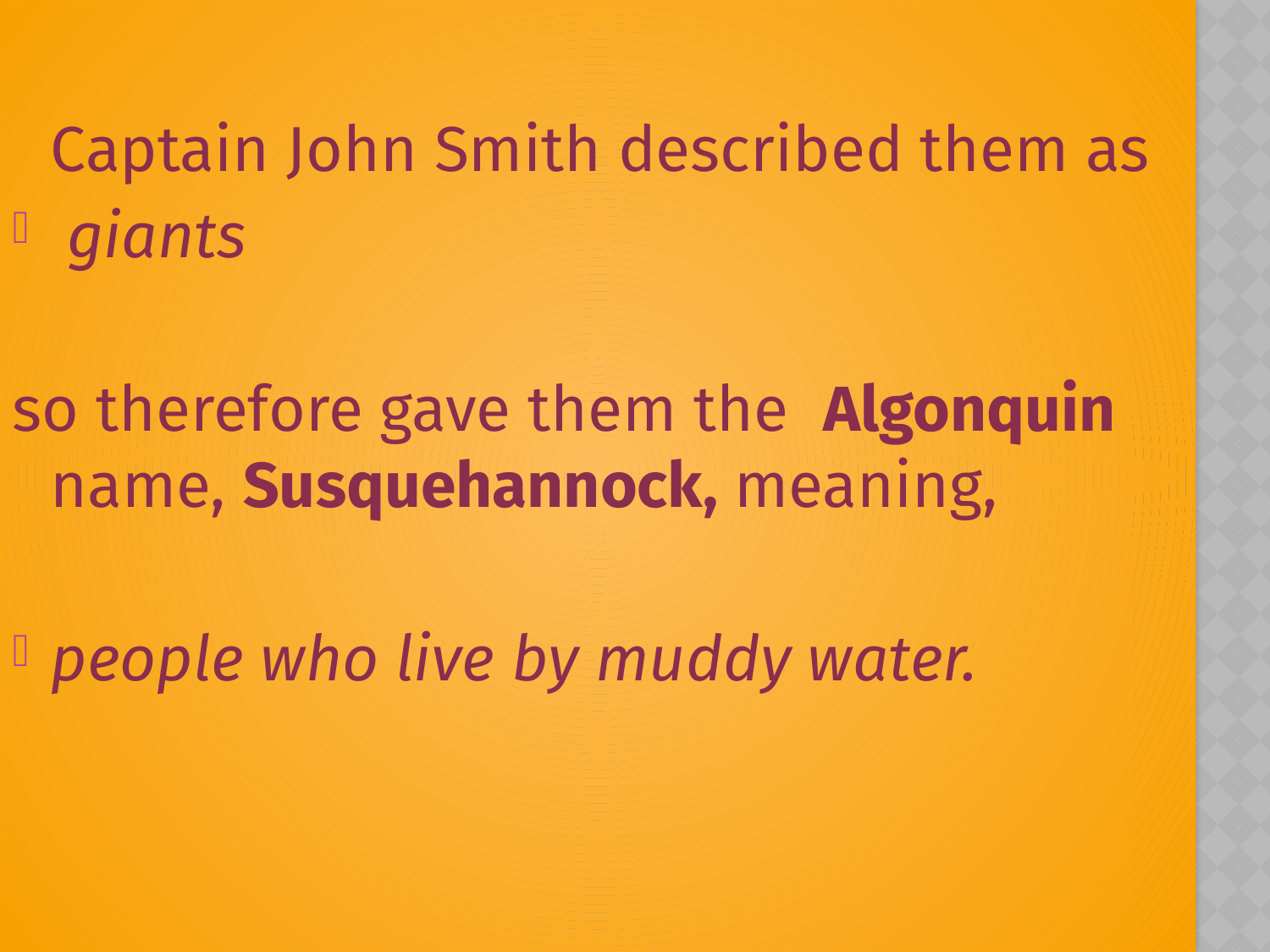

Captain John Smith described them as
 giants

so therefore gave them the  Algonquin name, Susquehannock, meaning,

people who live by muddy water.